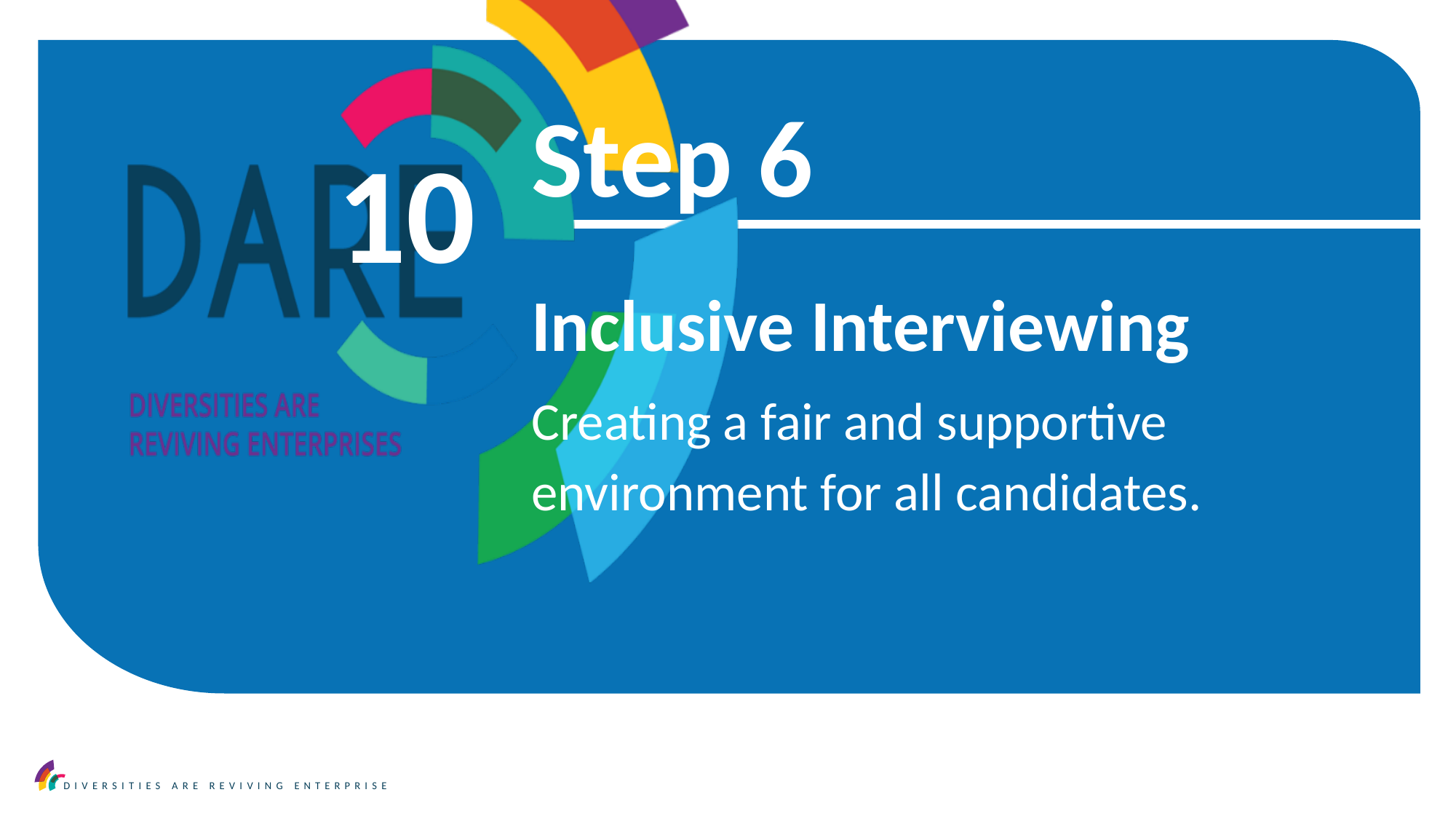

Step 6
10
Inclusive Interviewing
Creating a fair and supportive environment for all candidates.